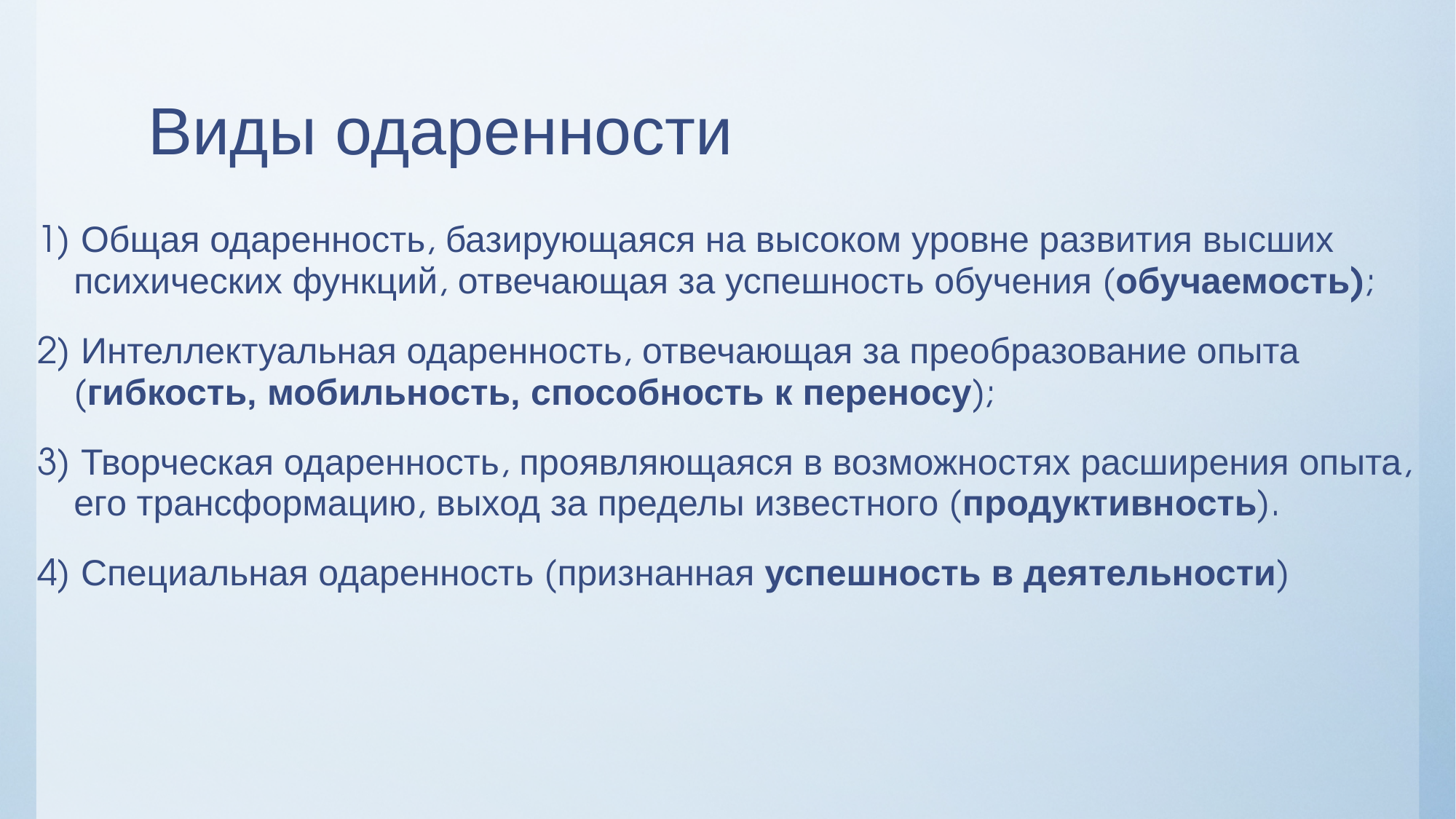

# Виды одаренности
1) Общая одаренность, базирующаяся на высоком уровне развития высших психических функций, отвечающая за успешность обучения (обучаемость);
2) Интеллектуальная одаренность, отвечающая за преобразование опыта (гибкость, мобильность, способность к переносу);
3) Творческая одаренность, проявляющаяся в возможностях расширения опыта, его трансформацию, выход за пределы известного (продуктивность).
4) Специальная одаренность (признанная успешность в деятельности)